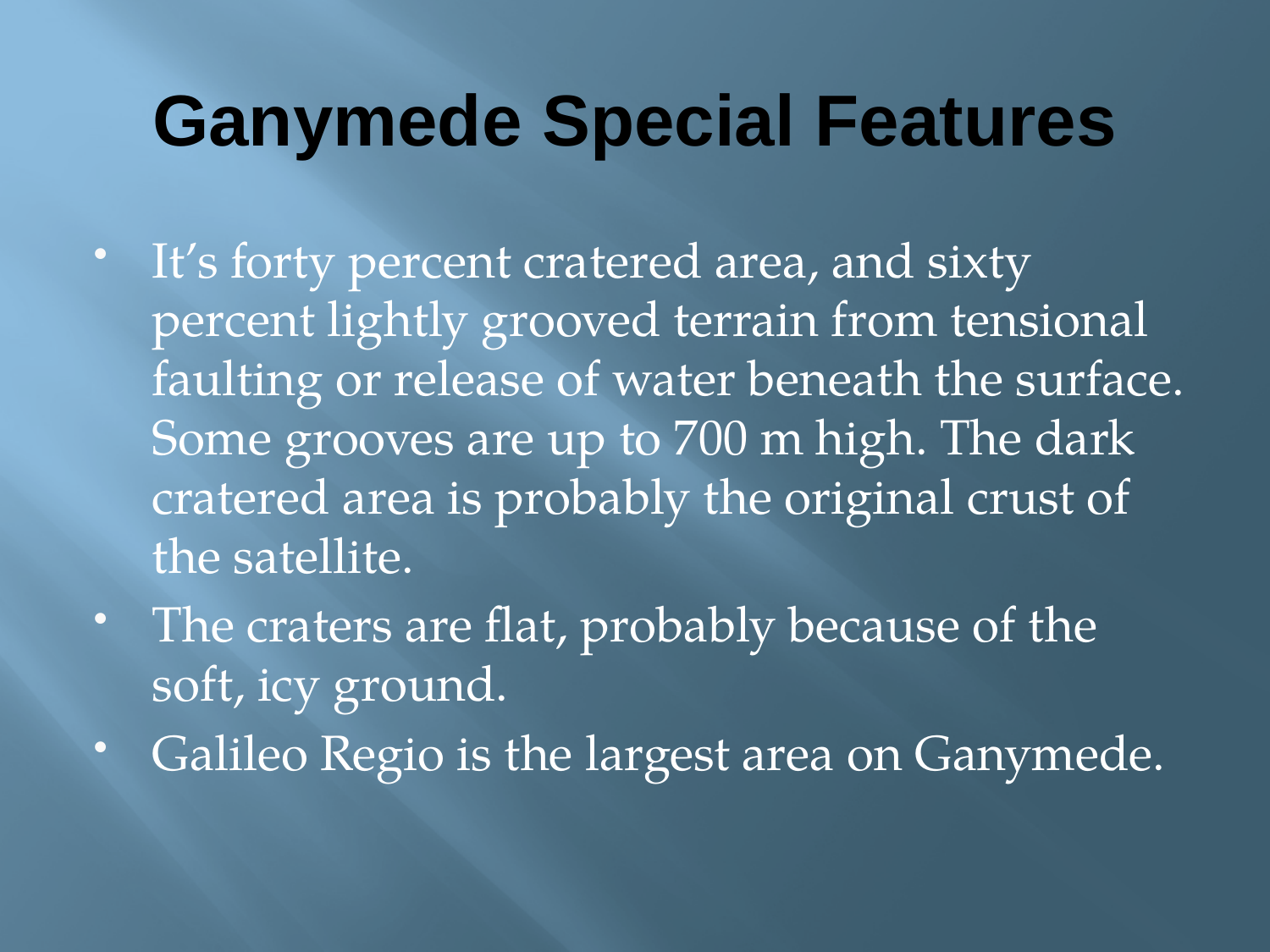

# Ganymede Special Features
It’s forty percent cratered area, and sixty percent lightly grooved terrain from tensional faulting or release of water beneath the surface. Some grooves are up to 700 m high. The dark cratered area is probably the original crust of the satellite.
The craters are flat, probably because of the soft, icy ground.
Galileo Regio is the largest area on Ganymede.